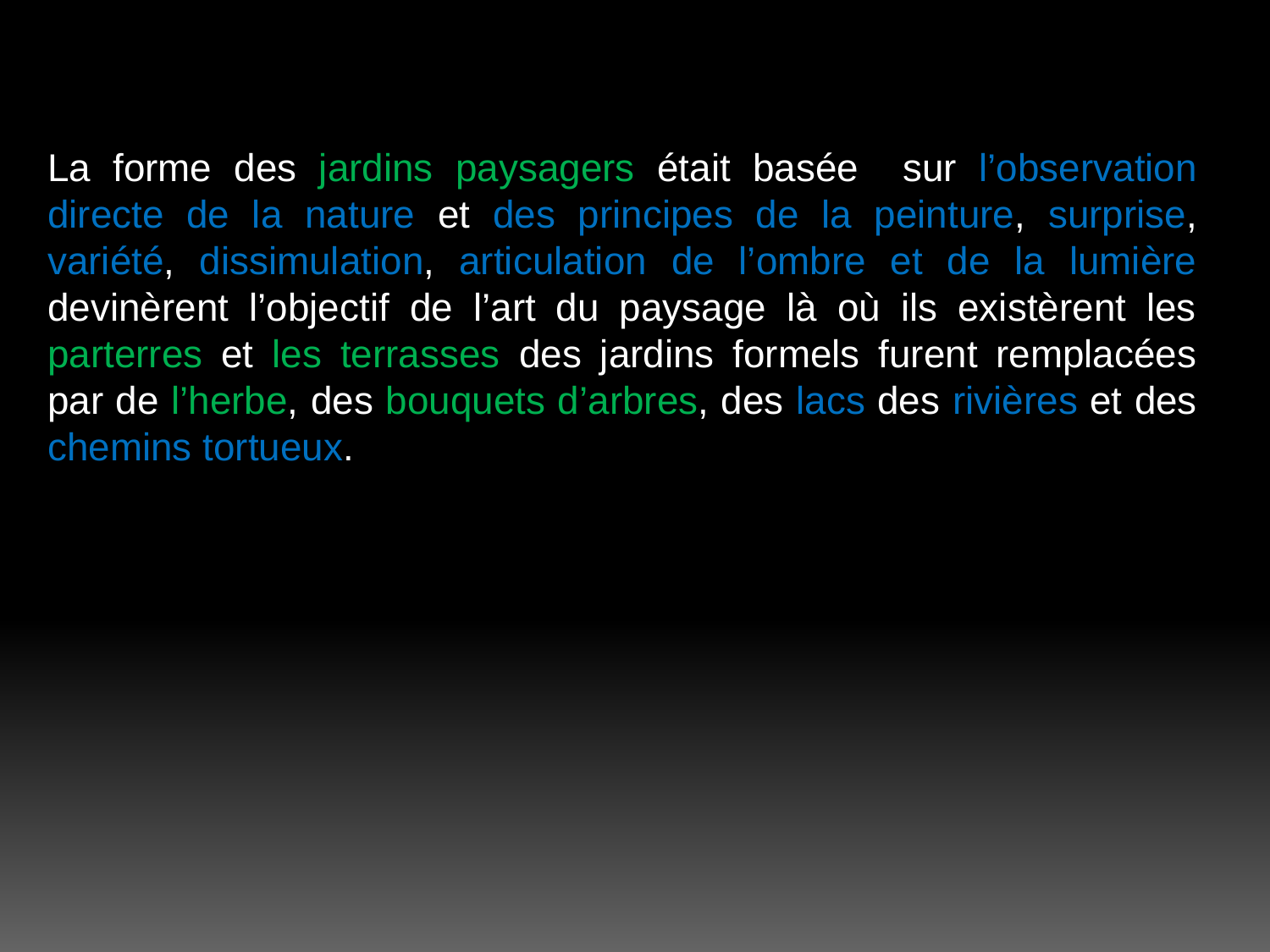

La forme des jardins paysagers était basée  sur l’observation directe de la nature et des principes de la peinture, surprise, variété, dissimulation, articulation de l’ombre et de la lumière devinèrent l’objectif de l’art du paysage là où ils existèrent les parterres et les terrasses des jardins formels furent remplacées par de l’herbe, des bouquets d’arbres, des lacs des rivières et des chemins tortueux.